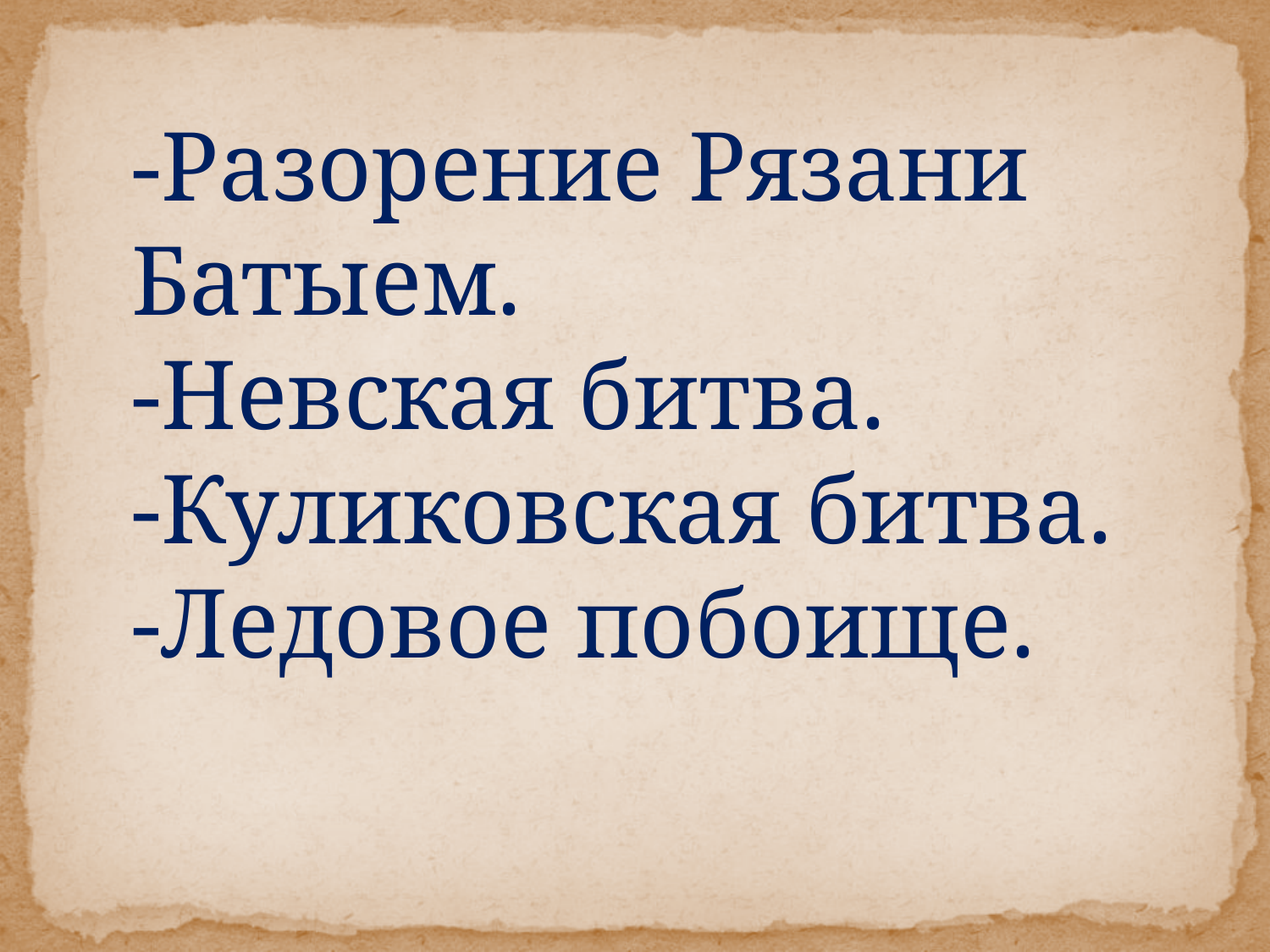

-Разорение Рязани Батыем.
-Невская битва.
-Куликовская битва.
-Ледовое побоище.